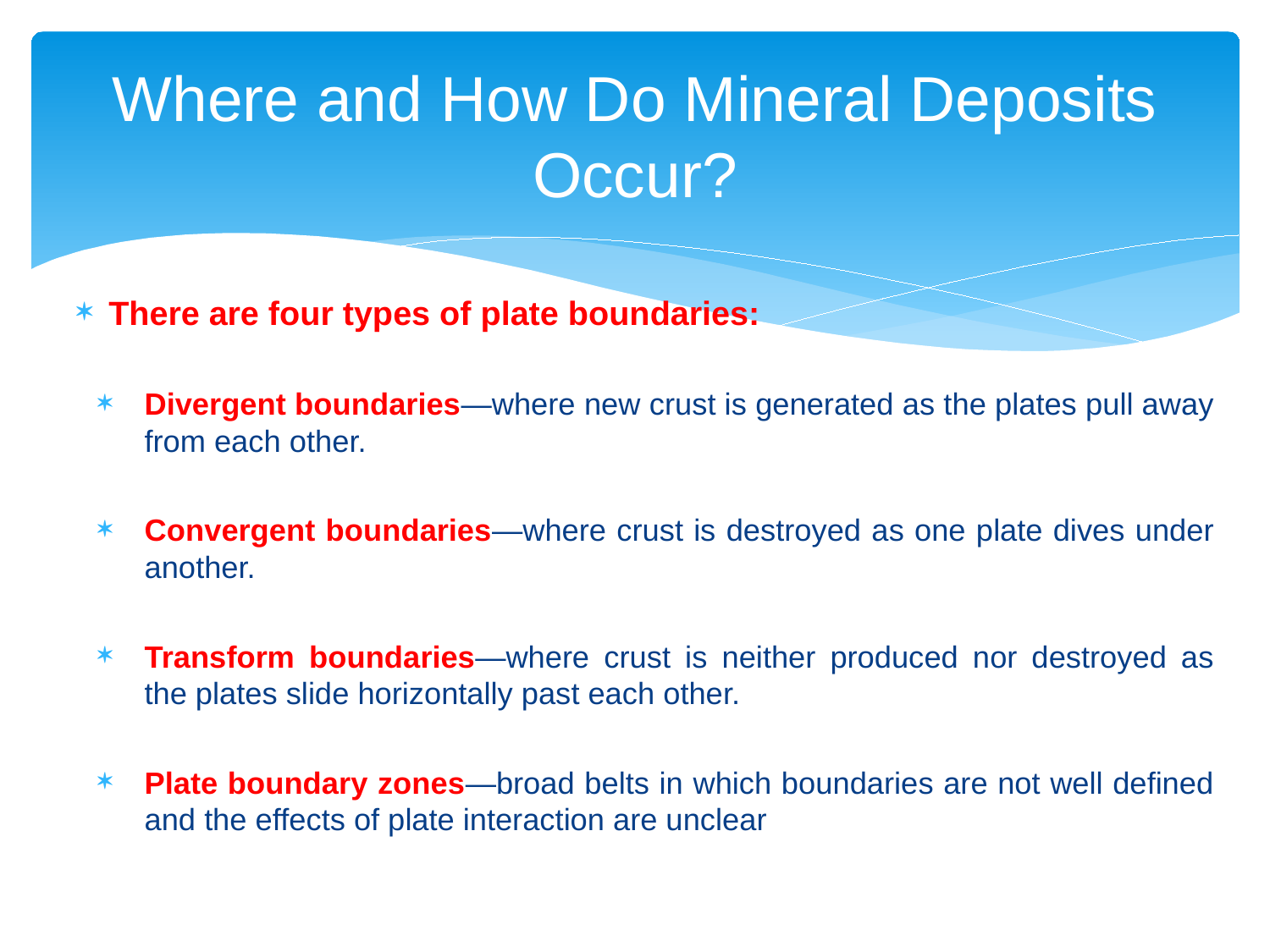

# Where and How Do Mineral Deposits Occur?
There are four types of plate boundaries:

Divergent boundaries—where new crust is generated as the plates pull away from each other.

Convergent boundaries—where crust is destroyed as one plate dives under another.

Transform boundaries—where crust is neither produced nor destroyed as the plates slide horizontally past each other.

Plate boundary zones—broad belts in which boundaries are not well defined and the effects of plate interaction are unclear